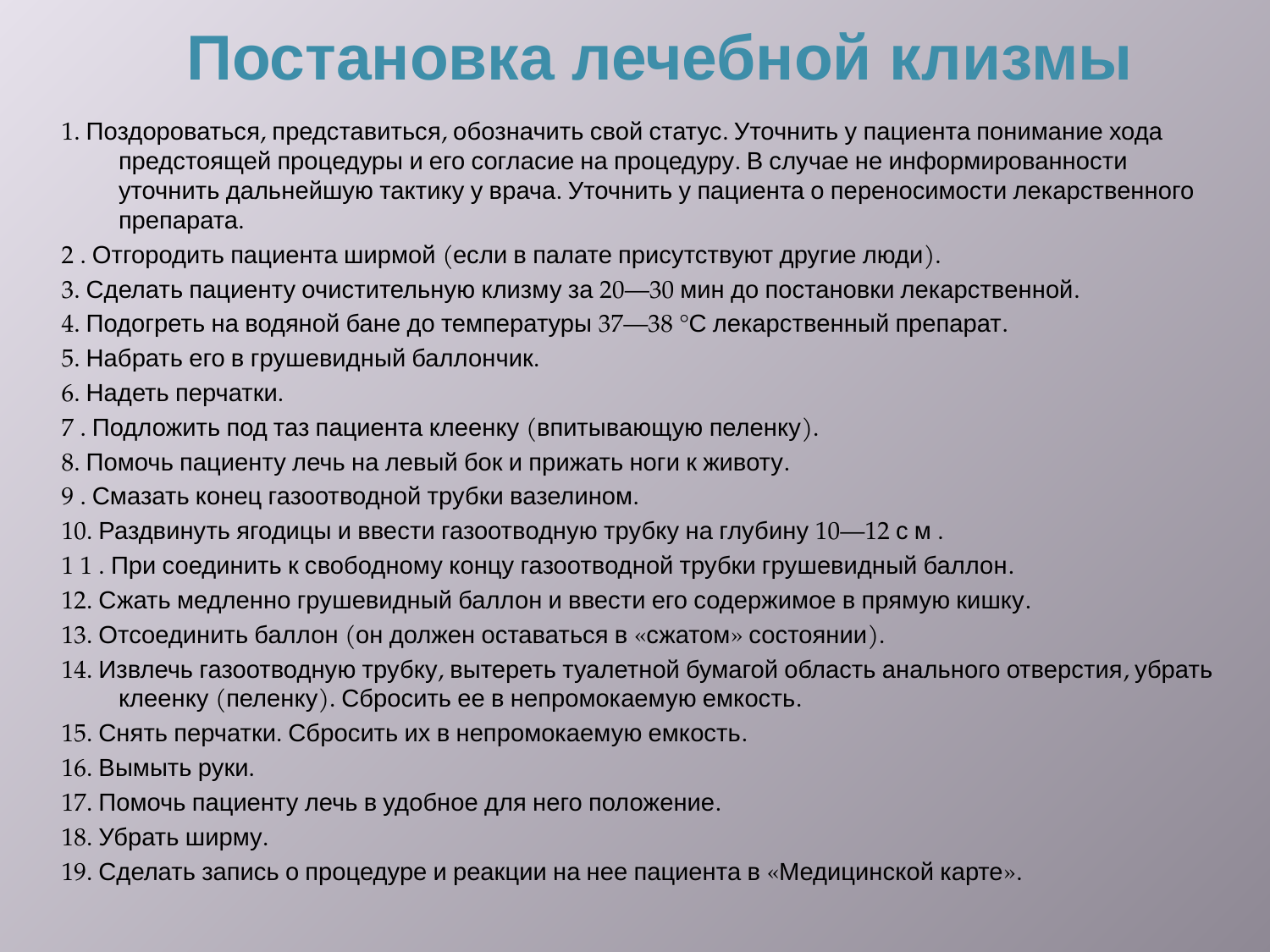

# Постановка лечебной клизмы
1. Поздороваться, представиться, обозначить свой статус. Уточнить у пациента понимание хода предстоящей процедуры и его согласие на процедуру. В случае не информированности уточнить дальнейшую тактику у врача. Уточнить у пациента о переносимости лекарственного препарата.
2 . Отгородить пациента ширмой (если в палате присутствуют другие люди).
3. Сделать пациенту очистительную клизму за 20—30 мин до постановки лекарственной.
4. Подогреть на водяной бане до температуры 37—38 °С лекарственный препарат.
5. Набрать его в грушевидный баллончик.
6. Надеть перчатки.
7 . Подложить под таз пациента клеенку (впитывающую пеленку).
8. Помочь пациенту лечь на левый бок и прижать ноги к животу.
9 . Смазать конец газоотводной трубки вазелином.
10. Раздвинуть ягодицы и ввести газоотводную трубку на глубину 10—12 с м .
1 1 . При соединить к свободному концу газоотводной трубки грушевидный баллон.
12. Сжать медленно грушевидный баллон и ввести его содержимое в прямую кишку.
13. Отсоединить баллон (он должен оставаться в «сжатом» состоянии).
14. Извлечь газоотводную трубку, вытереть туалетной бумагой область анального отверстия, убрать клеенку (пеленку). Сбросить ее в непромокаемую емкость.
15. Снять перчатки. Сбросить их в непромокаемую емкость.
16. Вымыть руки.
17. Помочь пациенту лечь в удобное для него положение.
18. Убрать ширму.
19. Сделать запись о процедуре и реакции на нее пациента в «Медицинской карте».